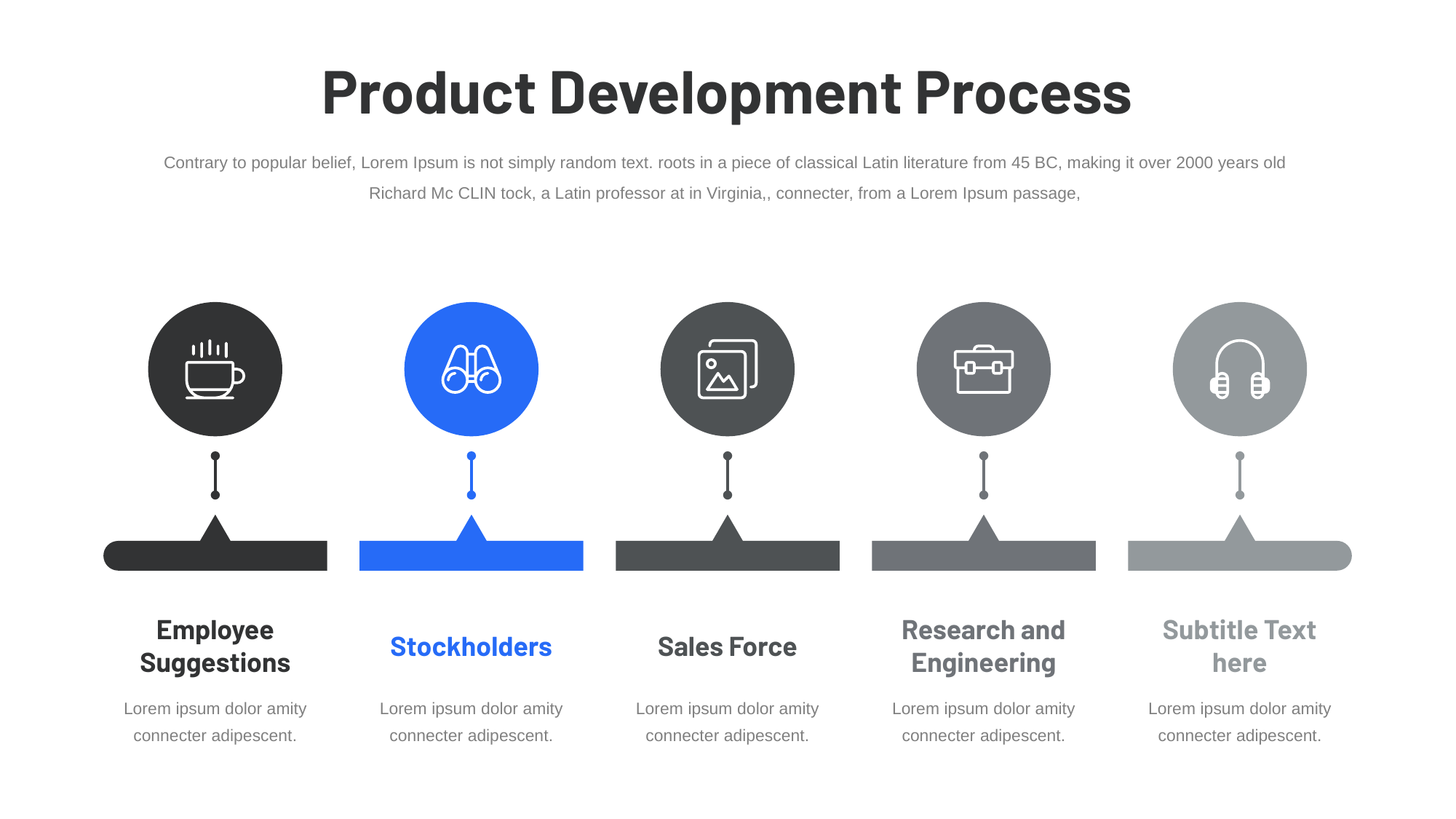

Product Development Process
Contrary to popular belief, Lorem Ipsum is not simply random text. roots in a piece of classical Latin literature from 45 BC, making it over 2000 years old  Richard Mc CLIN tock, a Latin professor at in Virginia,, connecter, from a Lorem Ipsum passage,

Employee
Suggestions
Research and
Engineering
Subtitle Text
here
Stockholders
Sales Force
Lorem ipsum dolor amity
connecter adipescent.
Lorem ipsum dolor amity
connecter adipescent.
Lorem ipsum dolor amity
connecter adipescent.
Lorem ipsum dolor amity
connecter adipescent.
Lorem ipsum dolor amity
connecter adipescent.